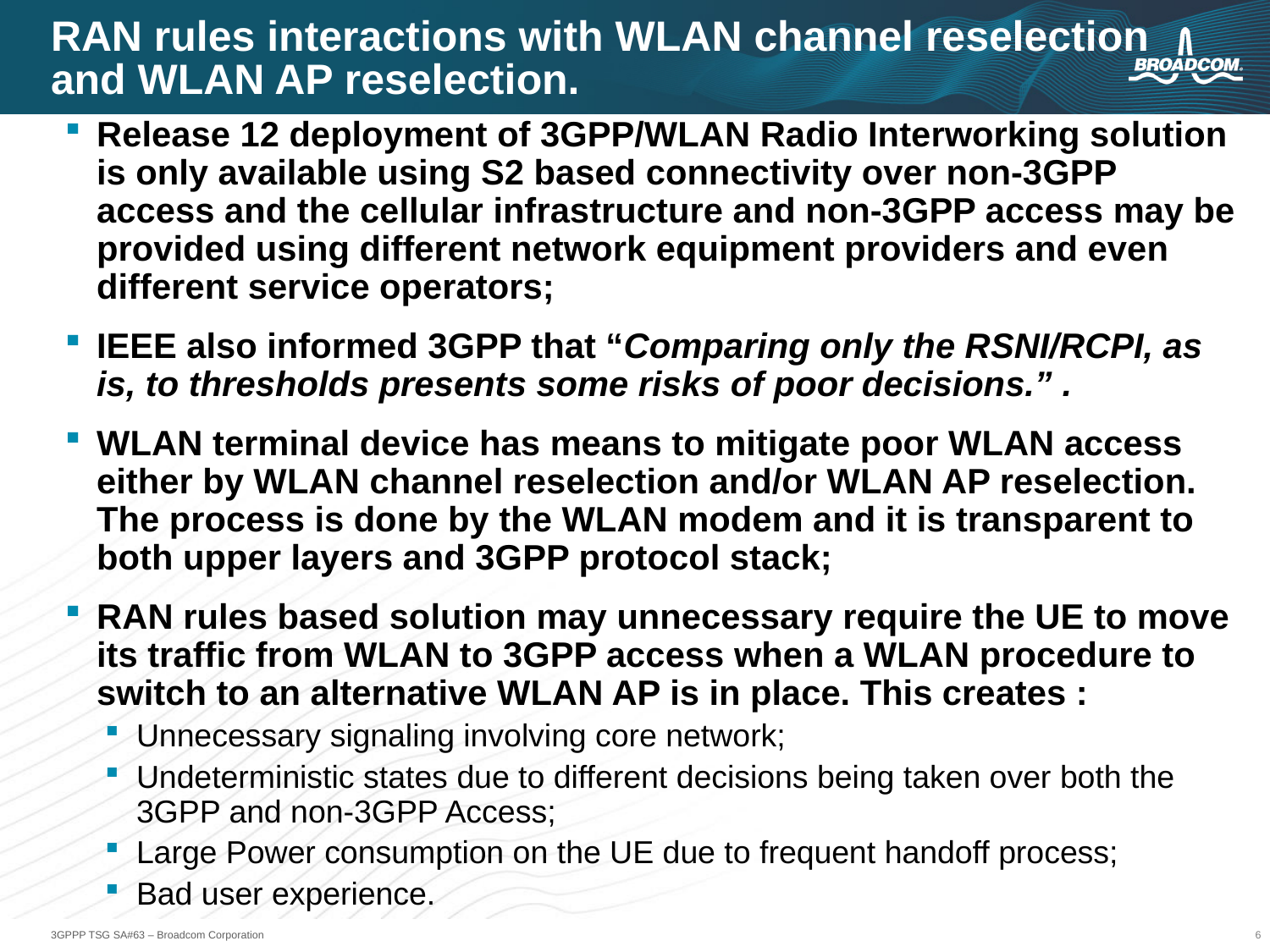

# RAN rules interactions with WLAN channel reselection and WLAN AP reselection.
Release 12 deployment of 3GPP/WLAN Radio Interworking solution is only available using S2 based connectivity over non-3GPP access and the cellular infrastructure and non-3GPP access may be provided using different network equipment providers and even different service operators;
IEEE also informed 3GPP that “Comparing only the RSNI/RCPI, as is, to thresholds presents some risks of poor decisions.” .
WLAN terminal device has means to mitigate poor WLAN access either by WLAN channel reselection and/or WLAN AP reselection. The process is done by the WLAN modem and it is transparent to both upper layers and 3GPP protocol stack;
RAN rules based solution may unnecessary require the UE to move its traffic from WLAN to 3GPP access when a WLAN procedure to switch to an alternative WLAN AP is in place. This creates :
Unnecessary signaling involving core network;
Undeterministic states due to different decisions being taken over both the 3GPP and non-3GPP Access;
Large Power consumption on the UE due to frequent handoff process;
Bad user experience.